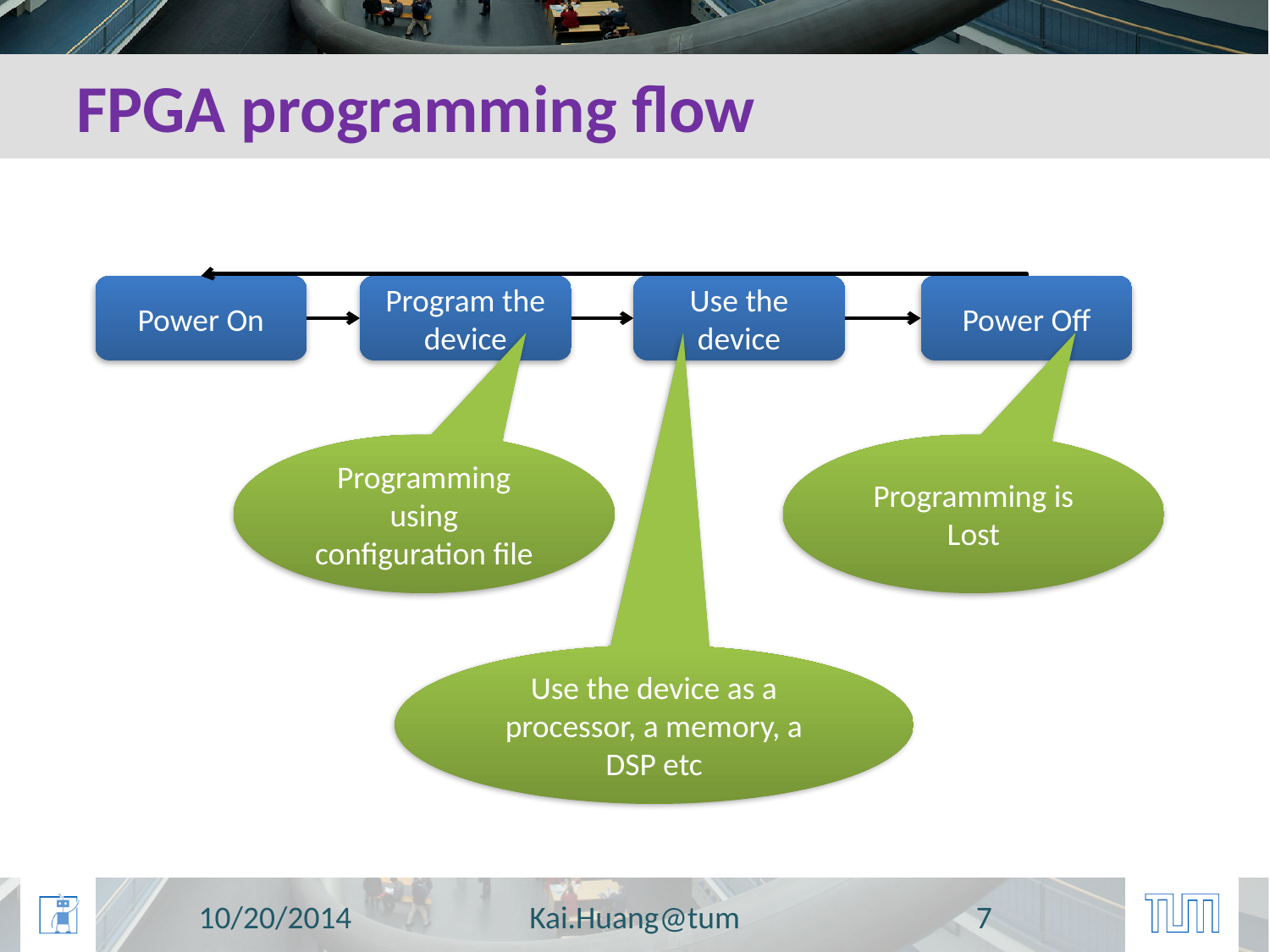

# FPGA programming flow
Power On
Program the device
Use the device
Power Off
Programming using configuration file
Programming is Lost
Use the device as a processor, a memory, a DSP etc

10/20/2014
Kai.Huang@tum
7